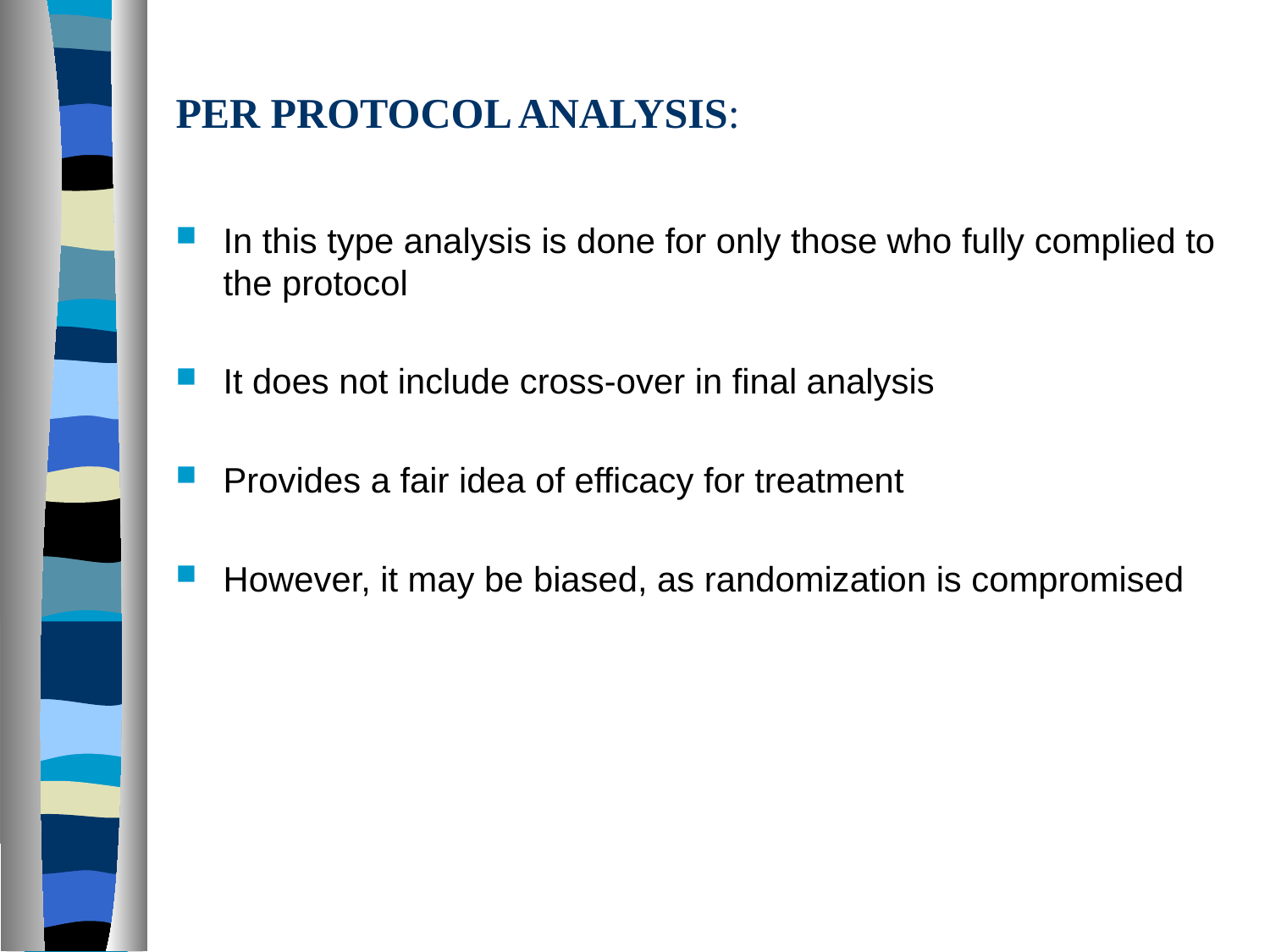

# PER PROTOCOL ANALYSIS:
In this type analysis is done for only those who fully complied to the protocol

It does not include cross-over in final analysis

Provides a fair idea of efficacy for treatment

However, it may be biased, as randomization is compromised